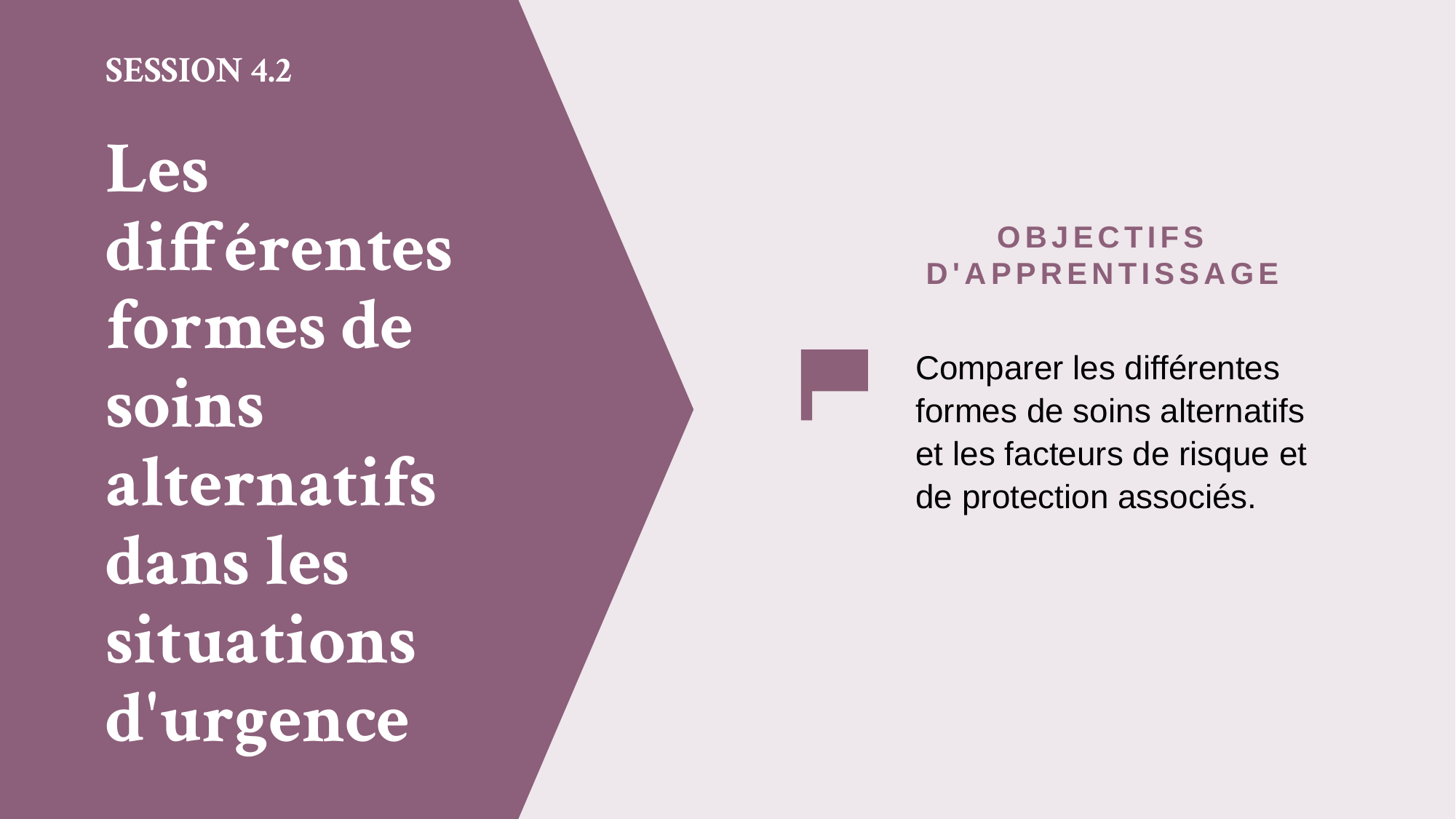

OBJECTIFS D'APPRENTISSAGE
Comparer les différentes formes de soins alternatifs et les facteurs de risque et de protection associés.

# SESSION 4.2 Les différentes formes de soins alternatifs dans les situations d'urgence